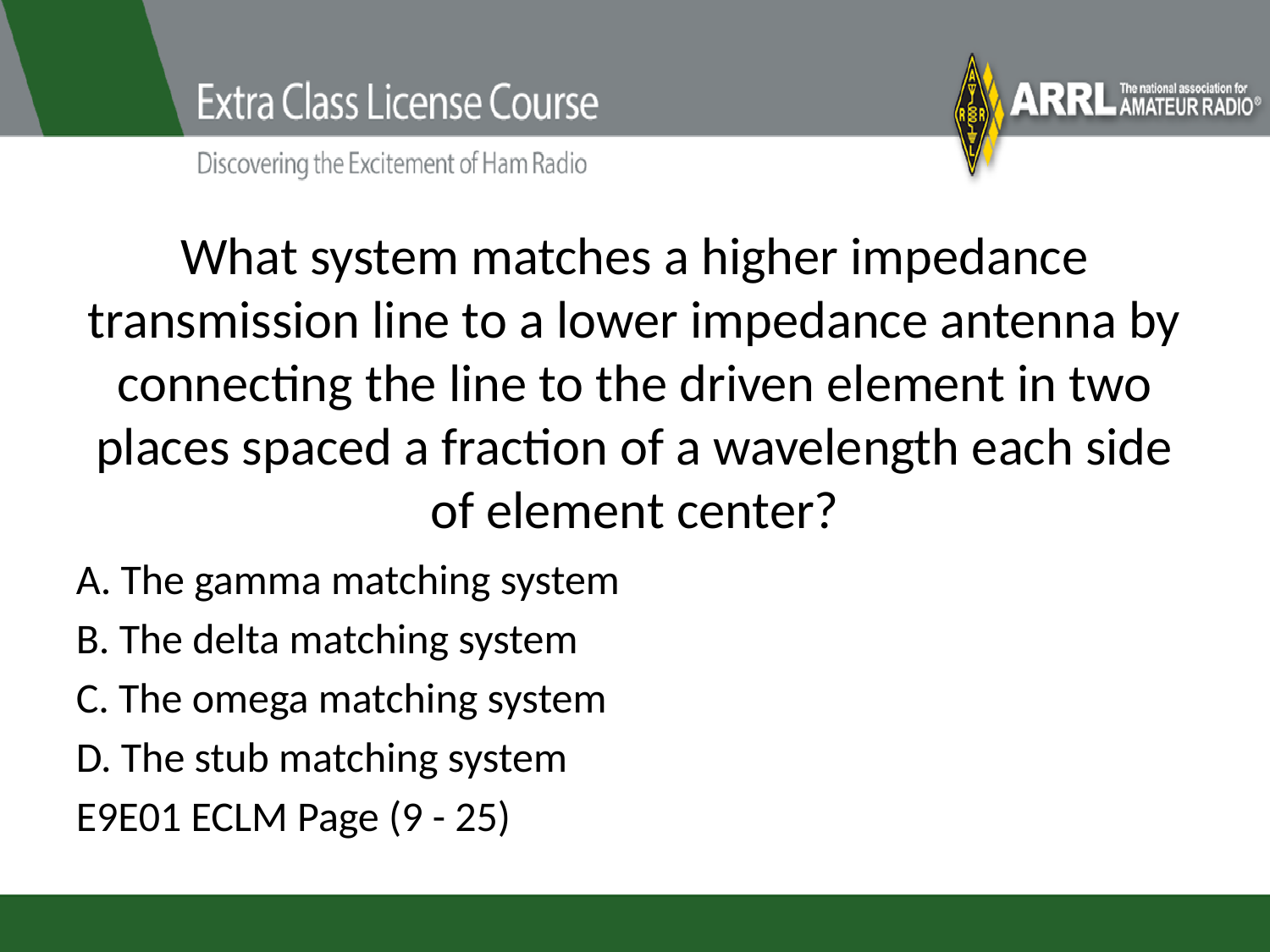

# What system matches a higher impedance transmission line to a lower impedance antenna by connecting the line to the driven element in two places spaced a fraction of a wavelength each side of element center?
A. The gamma matching system
B. The delta matching system
C. The omega matching system
D. The stub matching system
E9E01 ECLM Page (9 - 25)